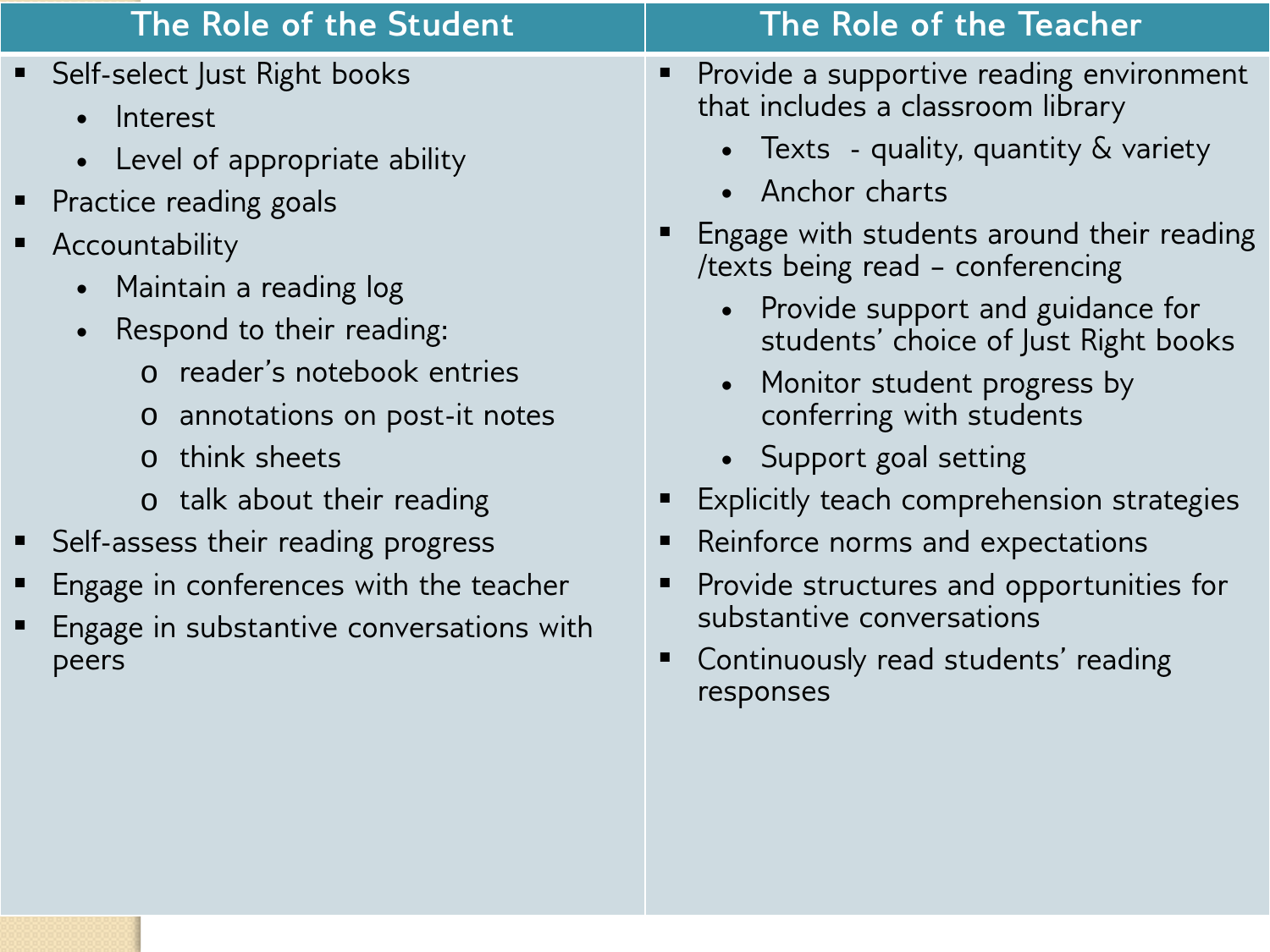

| The Role of the Student | The Role of the Teacher |
| --- | --- |
| Self-select Just Right books Interest Level of appropriate ability Practice reading goals Accountability Maintain a reading log Respond to their reading: reader’s notebook entries annotations on post-it notes think sheets talk about their reading Self-assess their reading progress Engage in conferences with the teacher Engage in substantive conversations with peers | Provide a supportive reading environment that includes a classroom library Texts - quality, quantity & variety Anchor charts Engage with students around their reading /texts being read – conferencing Provide support and guidance for students’ choice of Just Right books Monitor student progress by conferring with students Support goal setting Explicitly teach comprehension strategies Reinforce norms and expectations Provide structures and opportunities for substantive conversations Continuously read students’ reading responses |